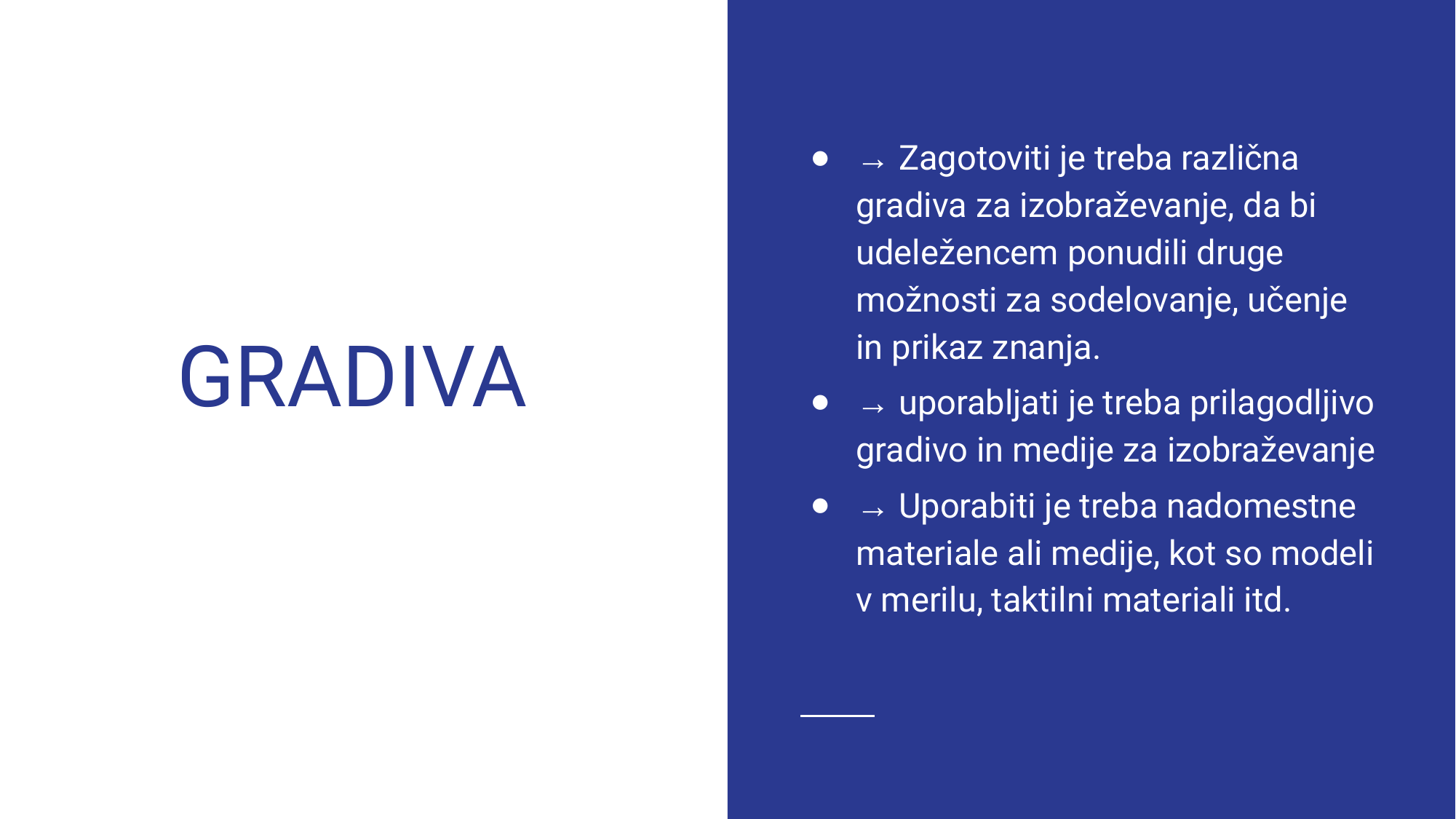

→ Zagotoviti je treba različna gradiva za izobraževanje, da bi udeležencem ponudili druge možnosti za sodelovanje, učenje in prikaz znanja.
→ uporabljati je treba prilagodljivo gradivo in medije za izobraževanje
→ Uporabiti je treba nadomestne materiale ali medije, kot so modeli v merilu, taktilni materiali itd.

# GRADIVA